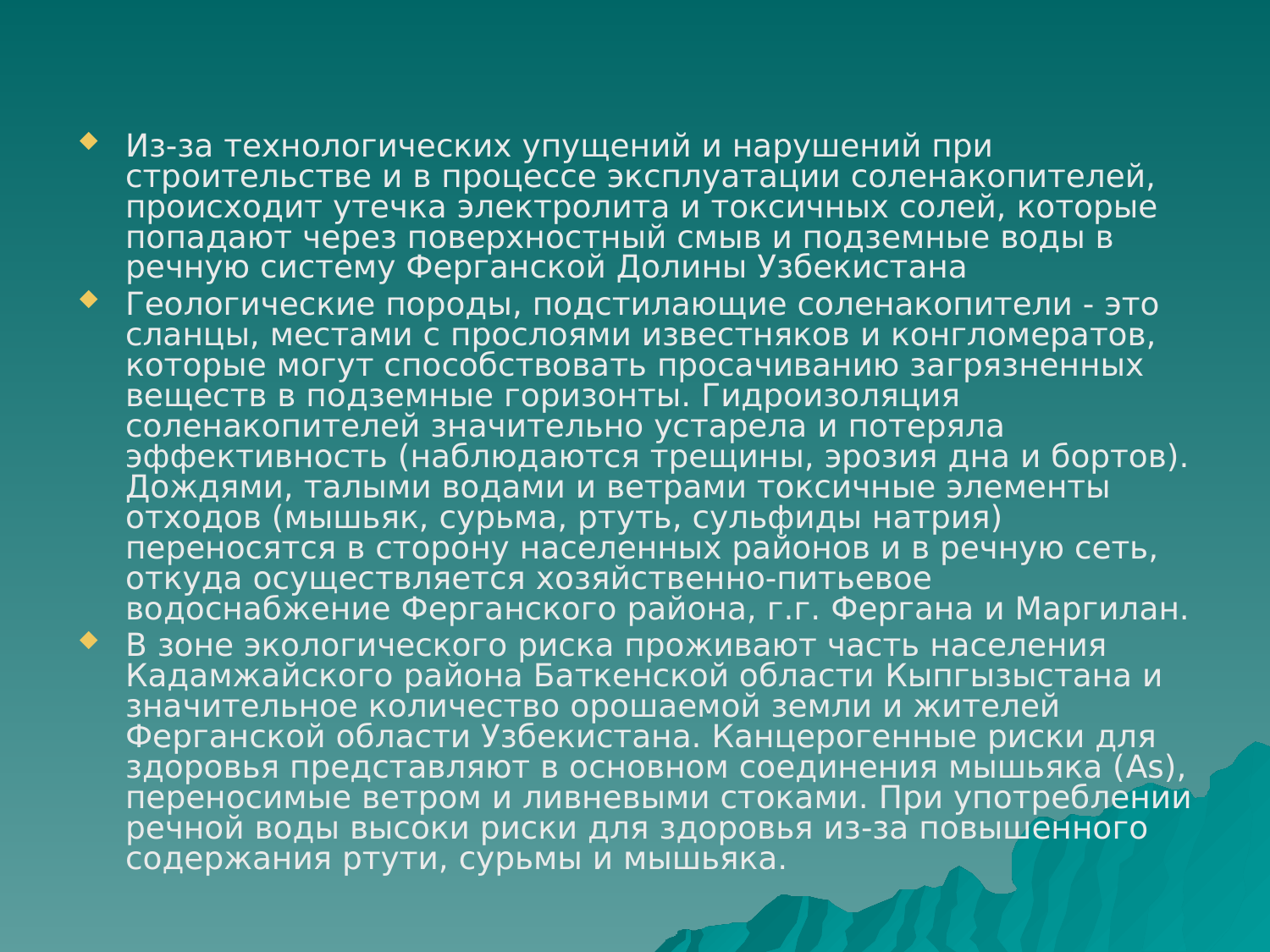

Из-за технологических упущений и нарушений при строительстве и в процессе эксплуатации соленакопителей, происходит утечка электролита и токсичных солей, которые попадают через поверхностный смыв и подземные воды в речную систему Ферганской Долины Узбекистана
Геологические породы, подстилающие соленакопители - это сланцы, местами с прослоями известняков и конгломератов, которые могут способствовать просачиванию загрязненных веществ в подземные горизонты. Гидроизоляция соленакопителей значительно устарела и потеряла эффективность (наблюдаются трещины, эрозия дна и бортов). Дождями, талыми водами и ветрами токсичные элементы отходов (мышьяк, сурьма, ртуть, сульфиды натрия) переносятся в сторону населенных районов и в речную сеть, откуда осуществляется хозяйственно-питьевое водоснабжение Ферганского района, г.г. Фергана и Маргилан.
В зоне экологического риска проживают часть населения Кадамжайского района Баткенской области Кыпгызыстана и значительное количество орошаемой земли и жителей Ферганской области Узбекистана. Канцерогенные риски для здоровья представляют в основном соединения мышьяка (As), переносимые ветром и ливневыми стоками. При употреблении речной воды высоки риски для здоровья из-за повышенного содержания ртути, сурьмы и мышьяка.